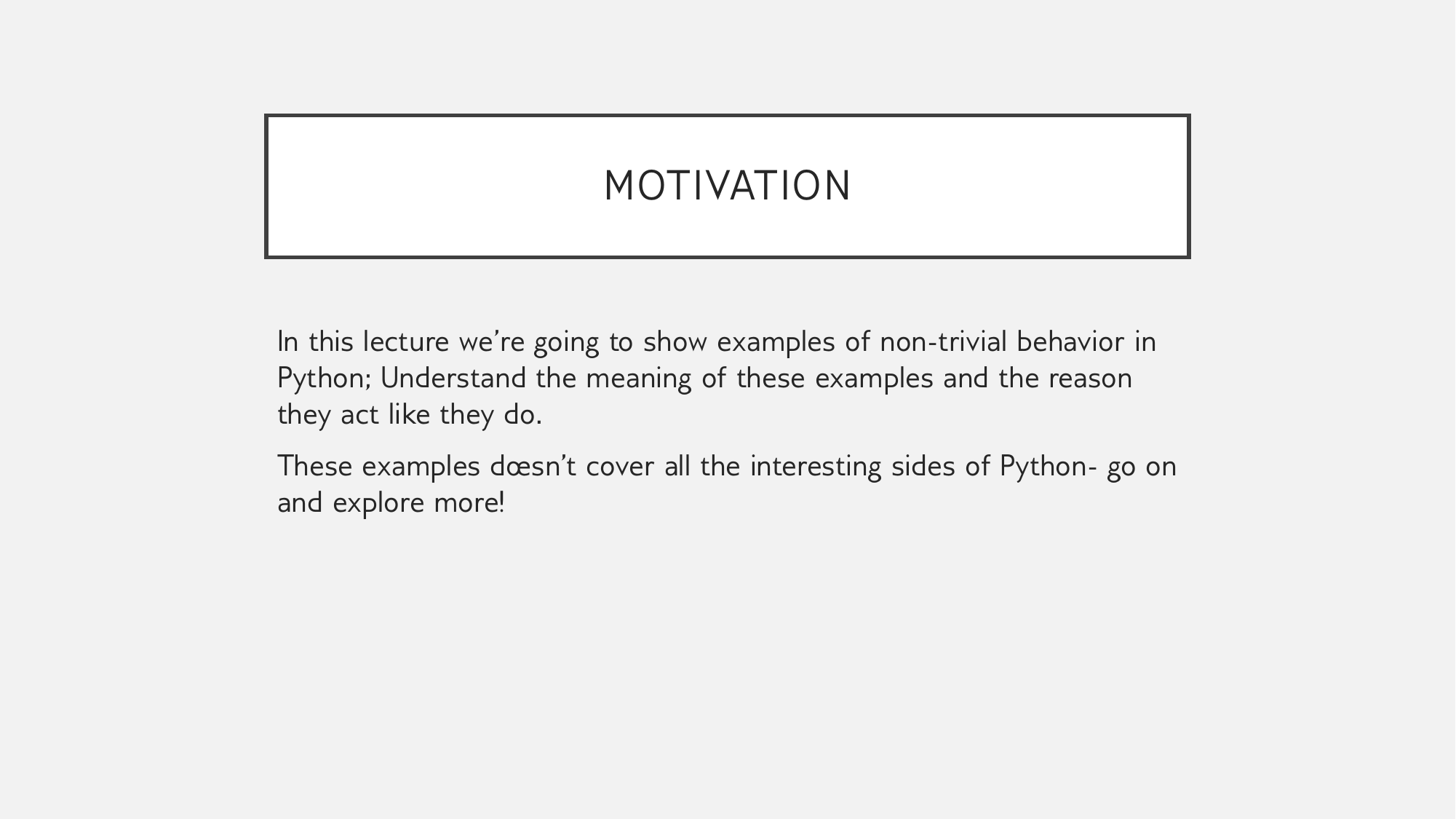

# motivation
In this lecture we’re going to show examples of non-trivial behavior in Python; Understand the meaning of these examples and the reason they act like they do.
These examples doesn’t cover all the interesting sides of Python- go on and explore more!